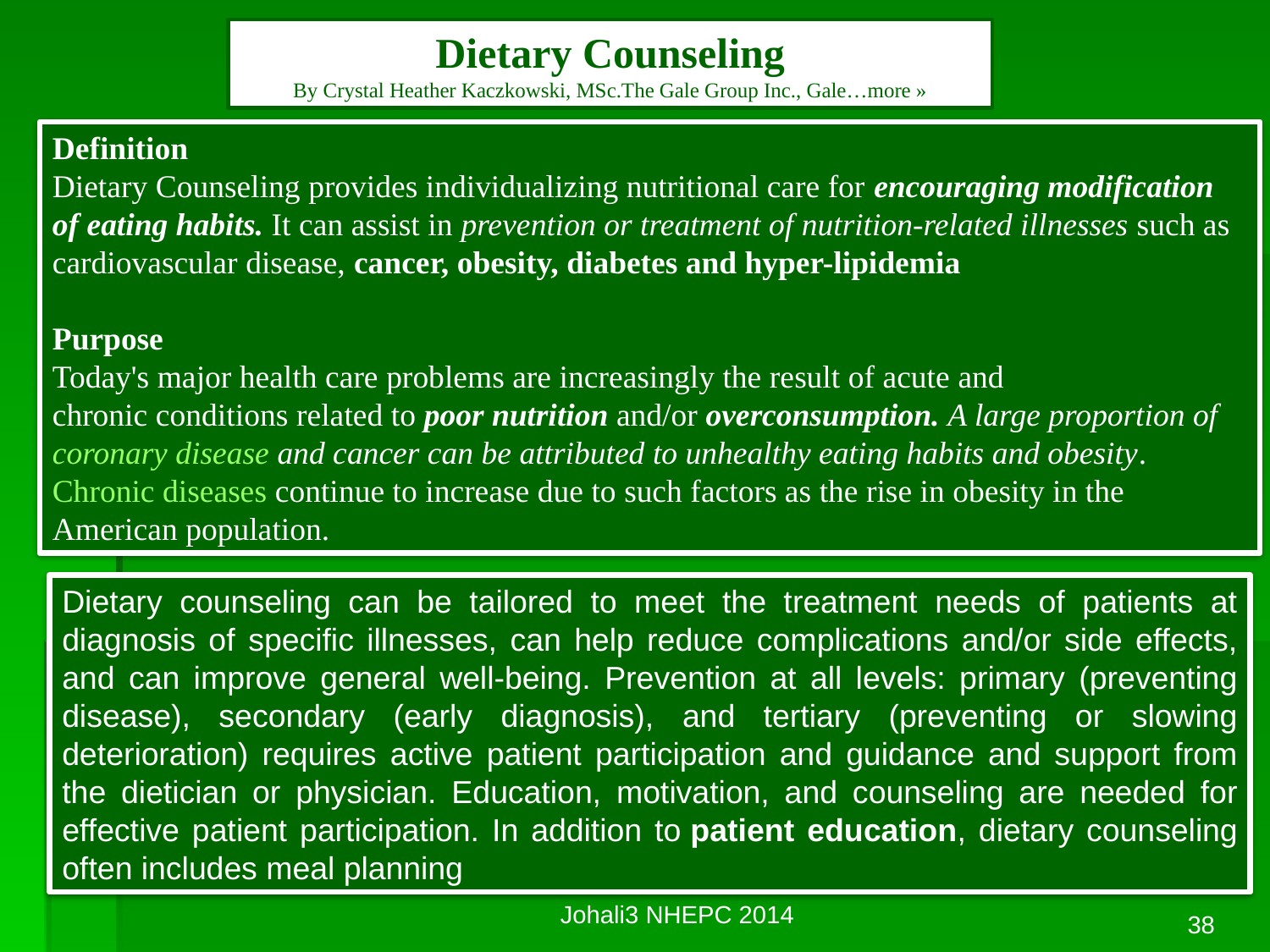

Dietary Counseling
By Crystal Heather Kaczkowski, MSc.The Gale Group Inc., Gale…more »
Definition
Dietary Counseling provides individualizing nutritional care for encouraging modification of eating habits. It can assist in prevention or treatment of nutrition-related illnesses such as cardiovascular disease, cancer, obesity, diabetes and hyper-lipidemia

Purpose
Today's major health care problems are increasingly the result of acute and chronic conditions related to poor nutrition and/or overconsumption. A large proportion of coronary disease and cancer can be attributed to unhealthy eating habits and obesity. Chronic diseases continue to increase due to such factors as the rise in obesity in the American population.
Dietary counseling can be tailored to meet the treatment needs of patients at diagnosis of specific illnesses, can help reduce complications and/or side effects, and can improve general well-being. Prevention at all levels: primary (preventing disease), secondary (early diagnosis), and tertiary (preventing or slowing deterioration) requires active patient participation and guidance and support from the dietician or physician. Education, motivation, and counseling are needed for effective patient participation. In addition to patient education, dietary counseling often includes meal planning
CHS456
Johali3 NHEPC 2014
38